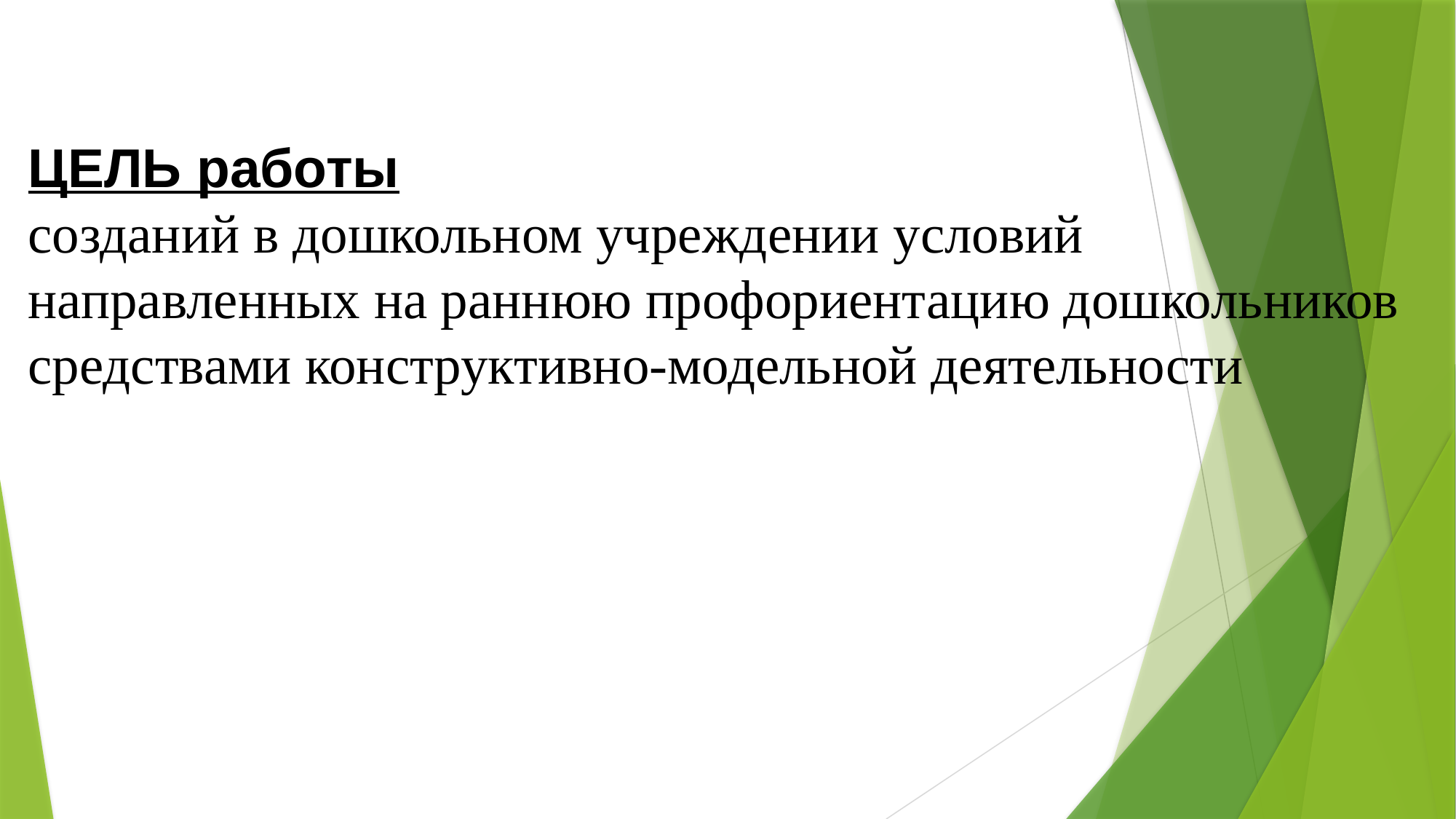

# ЦЕЛЬ работы созданий в дошкольном учреждении условий направленных на раннюю профориентацию дошкольников средствами конструктивно-модельной деятельности